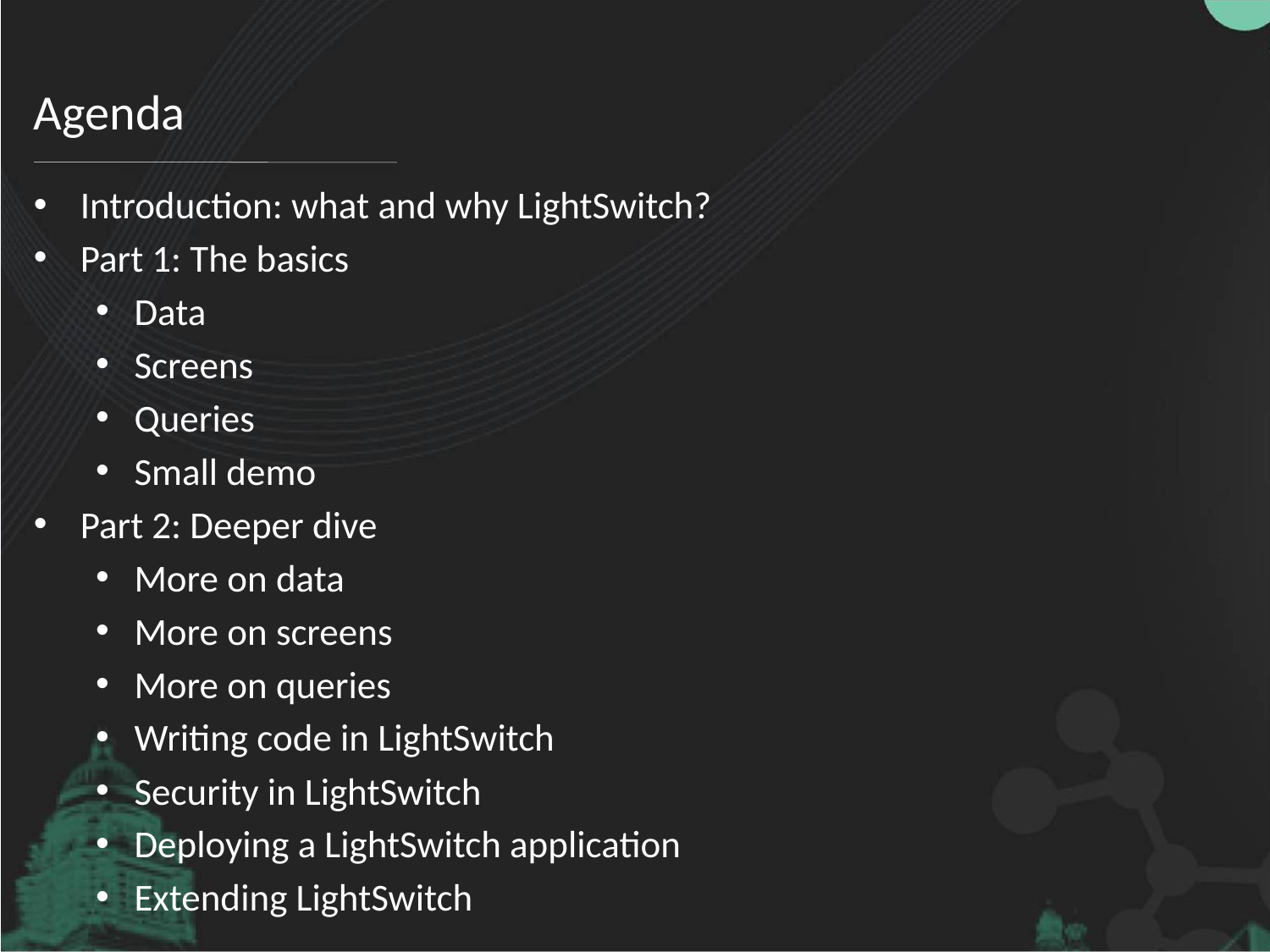

# Agenda
Introduction: what and why LightSwitch?
Part 1: The basics
Data
Screens
Queries
Small demo
Part 2: Deeper dive
More on data
More on screens
More on queries
Writing code in LightSwitch
Security in LightSwitch
Deploying a LightSwitch application
Extending LightSwitch